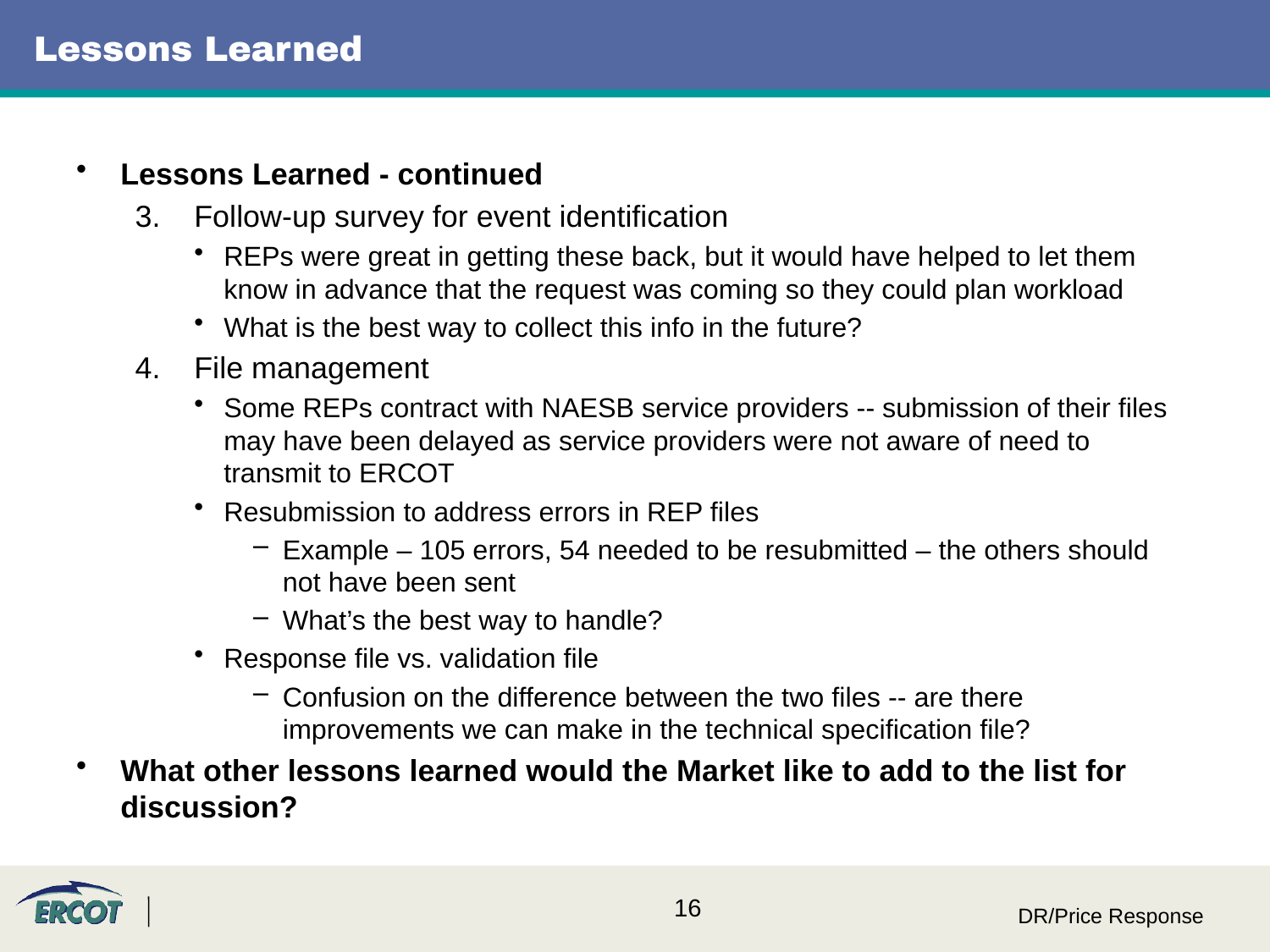

# Lessons Learned
Lessons Learned - continued
Follow-up survey for event identification
REPs were great in getting these back, but it would have helped to let them know in advance that the request was coming so they could plan workload
What is the best way to collect this info in the future?
File management
Some REPs contract with NAESB service providers -- submission of their files may have been delayed as service providers were not aware of need to transmit to ERCOT
Resubmission to address errors in REP files
Example – 105 errors, 54 needed to be resubmitted – the others should not have been sent
What’s the best way to handle?
Response file vs. validation file
Confusion on the difference between the two files -- are there improvements we can make in the technical specification file?
What other lessons learned would the Market like to add to the list for discussion?

DR/Price Response